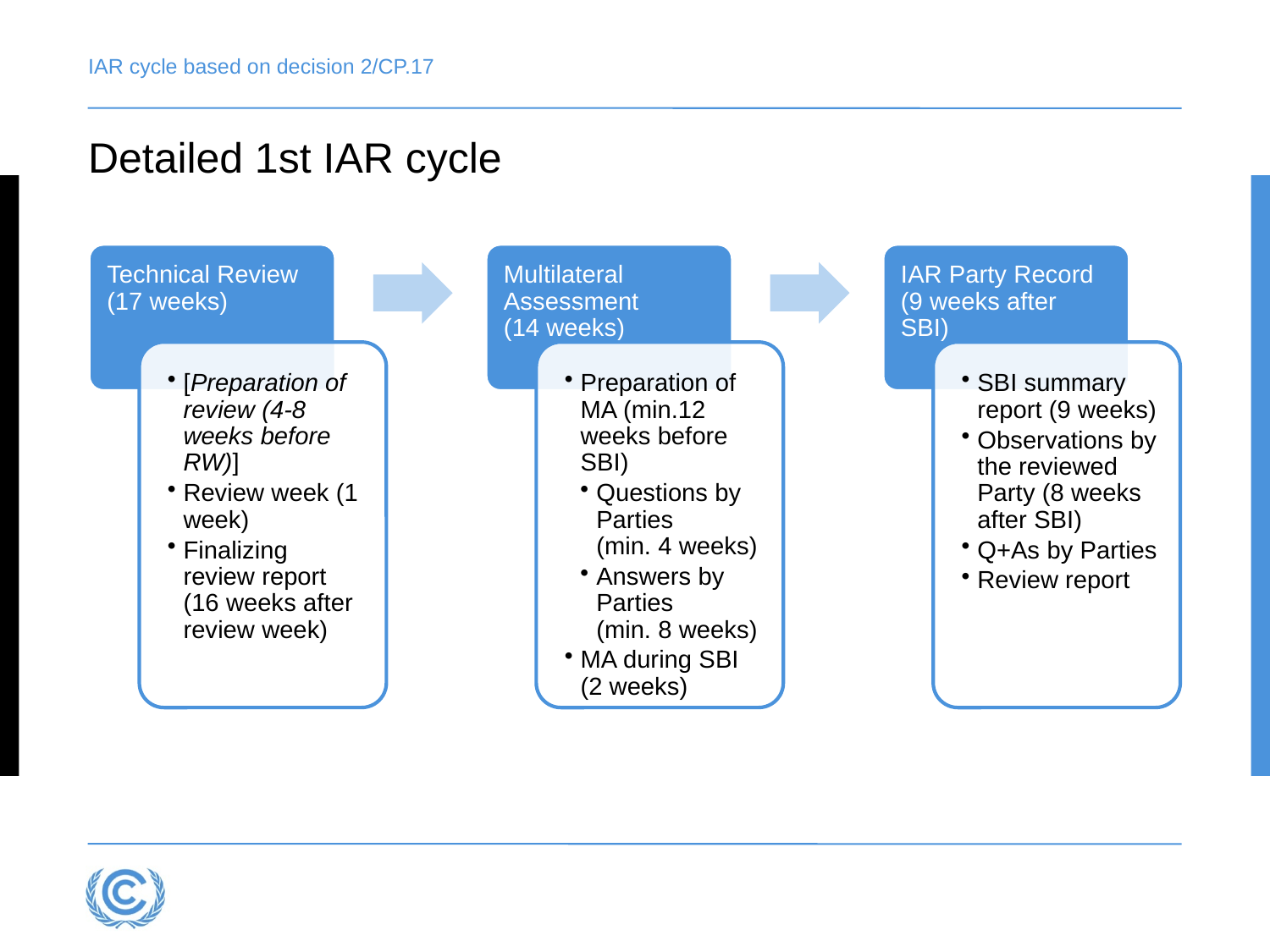

# IAR cycle based on decision 2/CP.17
Detailed 1st IAR cycle
Technical Review (17 weeks)
[Preparation of review (4-8 weeks before RW)]
Review week (1 week)
Finalizing review report (16 weeks after review week)

Multilateral Assessment
(14 weeks)
Preparation of MA (min.12 weeks before SBI)
Questions by Parties
(min. 4 weeks)
Answers by Parties
(min. 8 weeks)
MA during SBI
(2 weeks)

IAR Party Record (9 weeks after SBI)
SBI summary report (9 weeks)
Observations by the reviewed Party (8 weeks after SBI)
Q+As by Parties
Review report